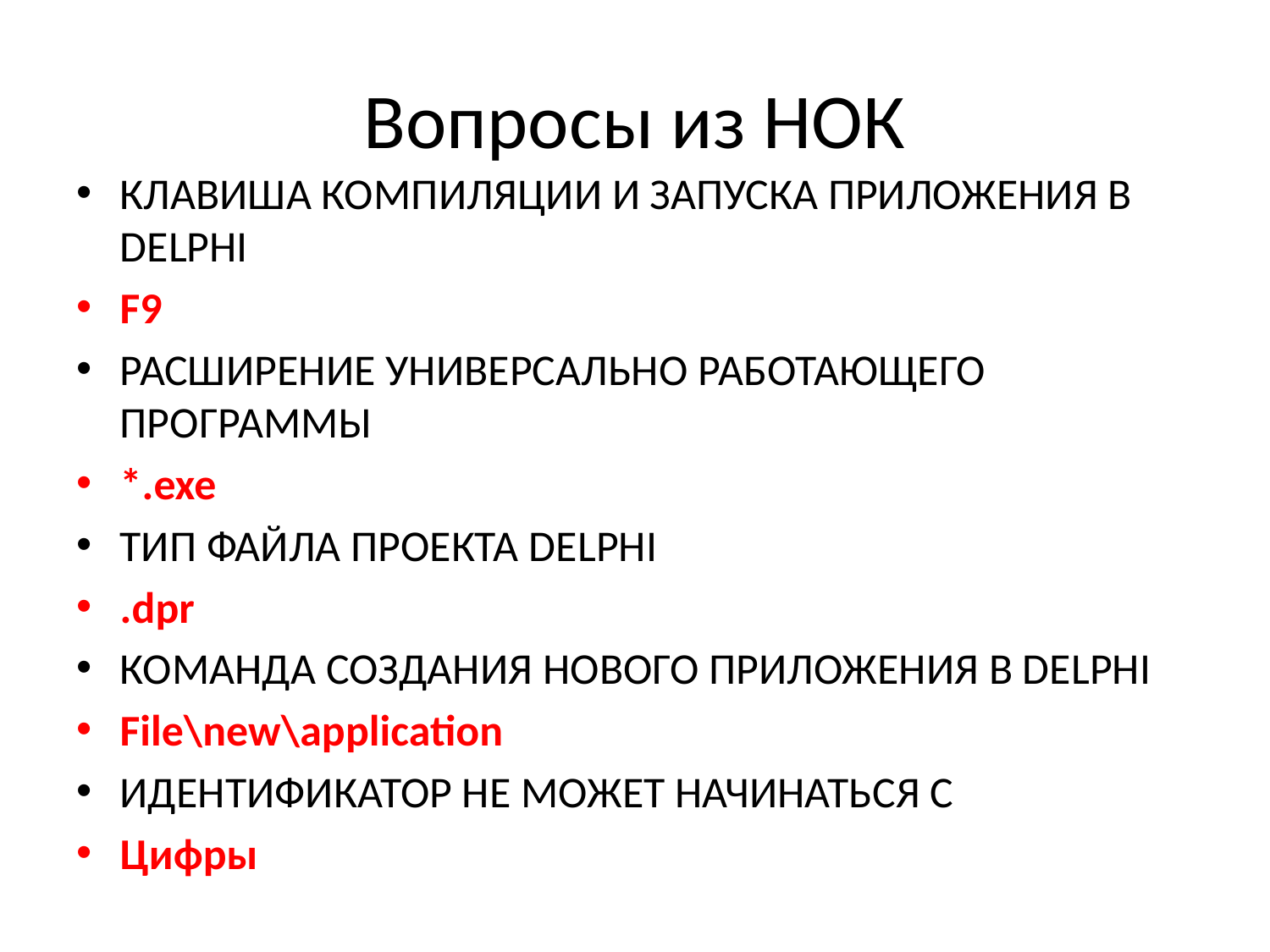

# Вопросы из НОК
КЛАВИША КОМПИЛЯЦИИ И ЗАПУСКА ПРИЛОЖЕНИЯ В DELPHI
F9
РАСШИРЕНИЕ УНИВЕРСАЛЬНО РАБОТАЮЩЕГО ПРОГРАММЫ
*.exe
ТИП ФАЙЛА ПРОЕКТА DELPHI
.dpr
КОМАНДА СОЗДАНИЯ НОВОГО ПРИЛОЖЕНИЯ В DELPHI
File\new\application
ИДЕНТИФИКАТОР НЕ МОЖЕТ НАЧИНАТЬСЯ С
Цифры